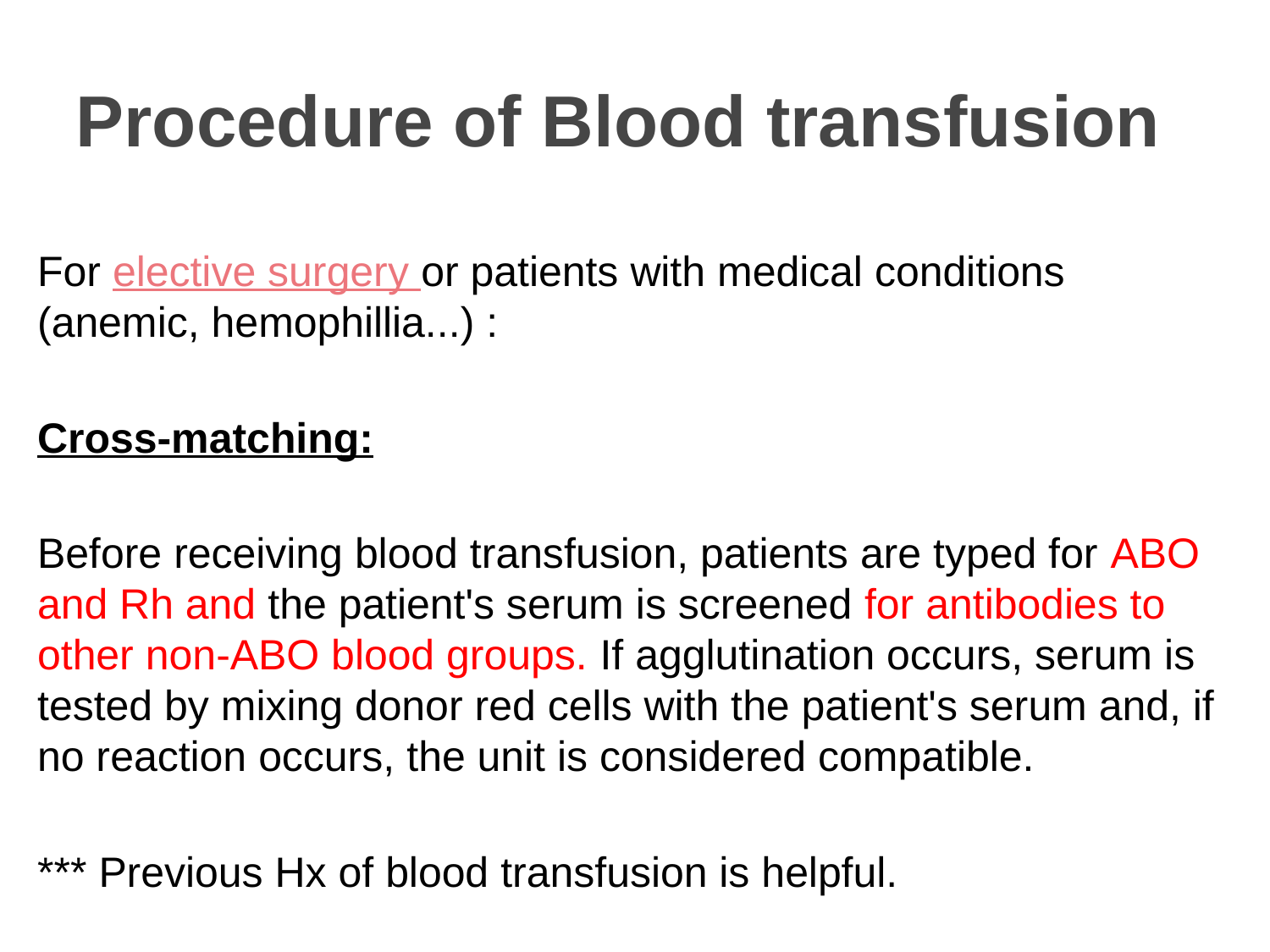

# Procedure of Blood transfusion
For elective surgery or patients with medical conditions (anemic, hemophillia...) :

Cross-matching:

Before receiving blood transfusion, patients are typed for ABO and Rh and the patient's serum is screened for antibodies to other non-ABO blood groups. If agglutination occurs, serum is tested by mixing donor red cells with the patient's serum and, if no reaction occurs, the unit is considered compatible.

*** Previous Hx of blood transfusion is helpful.